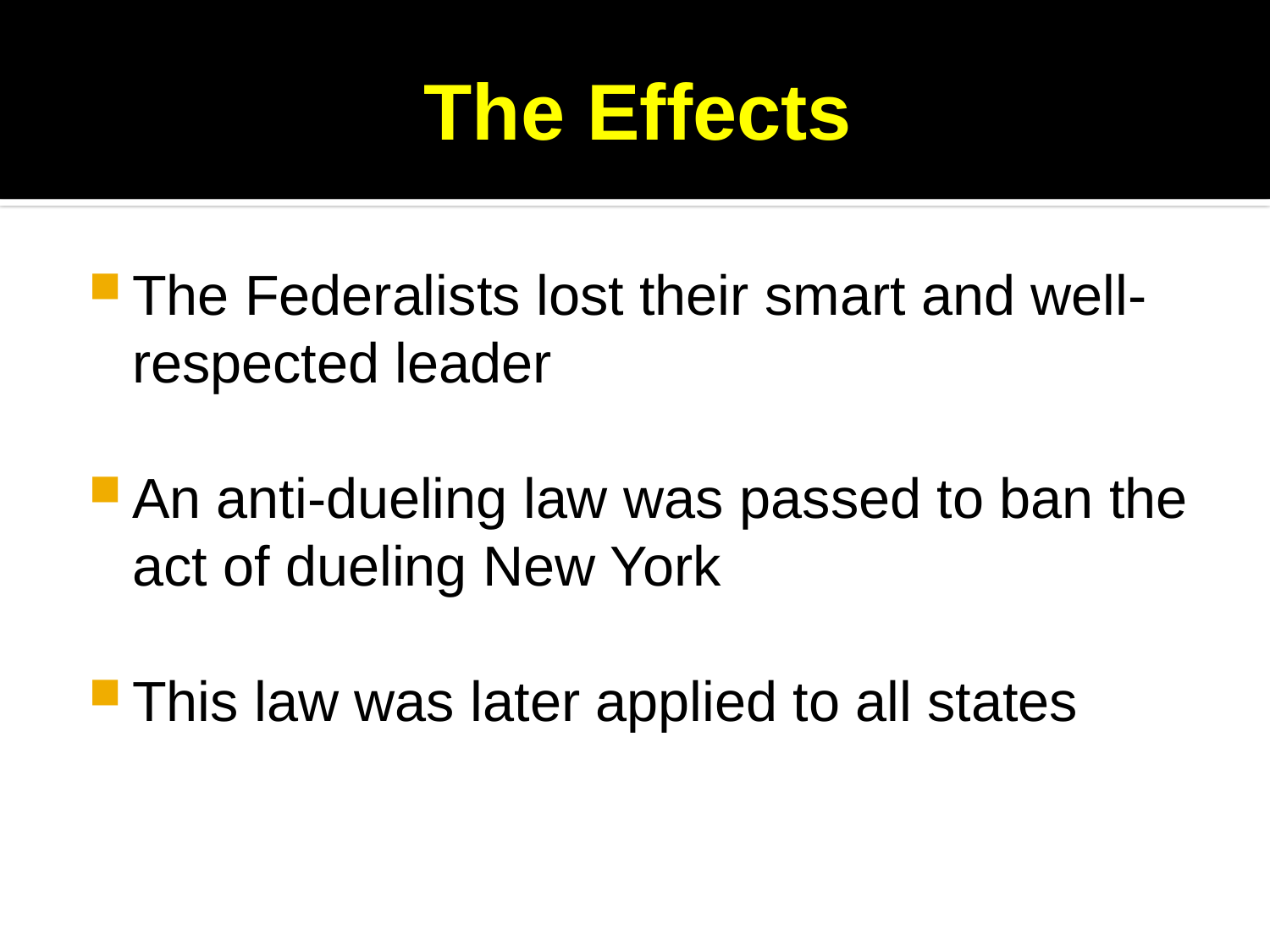

# The Effects
The Federalists lost their smart and well-respected leader

An anti-dueling law was passed to ban the act of dueling New York

This law was later applied to all states